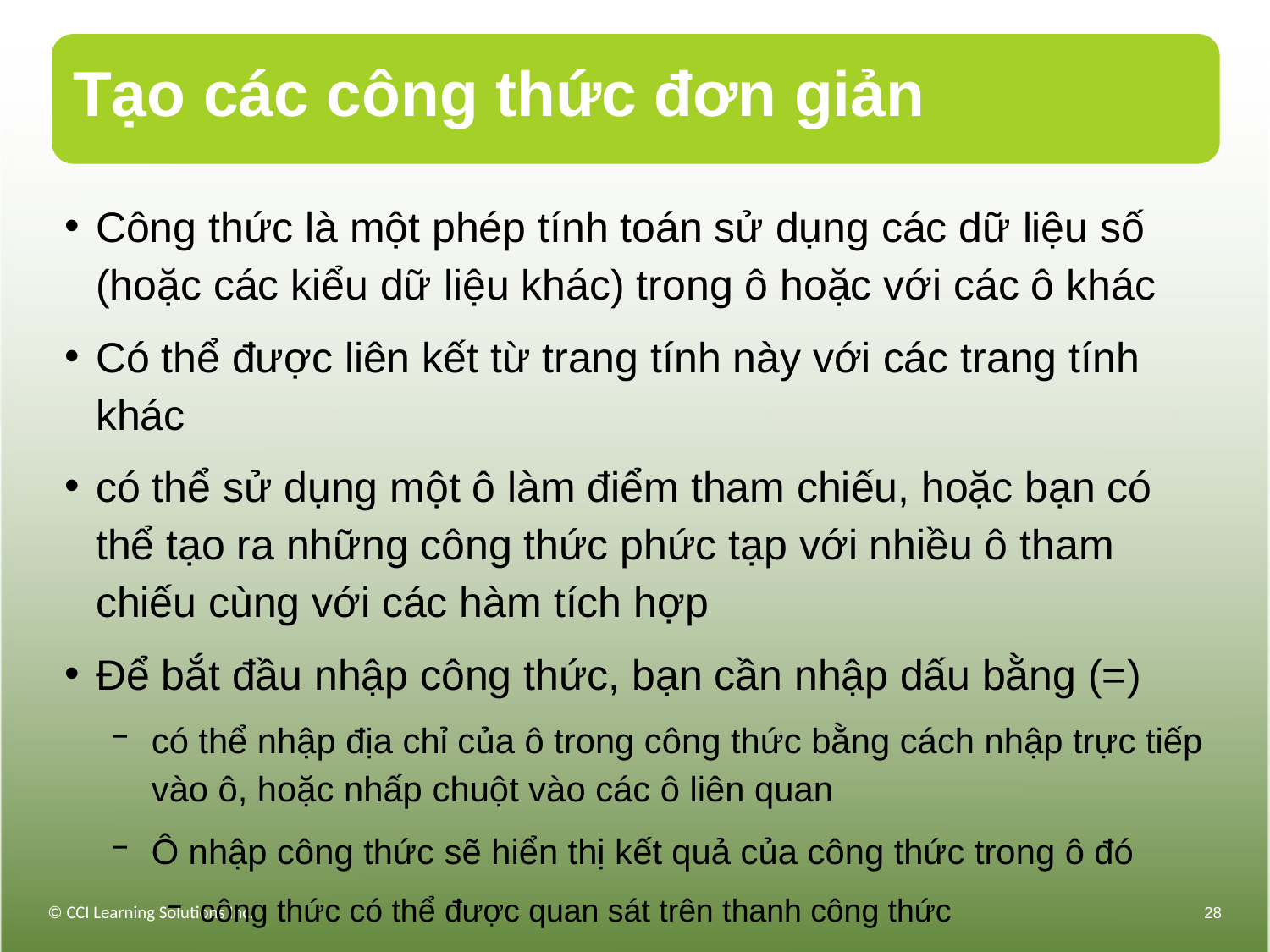

# Tạo các công thức đơn giản
Công thức là một phép tính toán sử dụng các dữ liệu số (hoặc các kiểu dữ liệu khác) trong ô hoặc với các ô khác
Có thể được liên kết từ trang tính này với các trang tính khác
có thể sử dụng một ô làm điểm tham chiếu, hoặc bạn có thể tạo ra những công thức phức tạp với nhiều ô tham chiếu cùng với các hàm tích hợp
Để bắt đầu nhập công thức, bạn cần nhập dấu bằng (=)
có thể nhập địa chỉ của ô trong công thức bằng cách nhập trực tiếp vào ô, hoặc nhấp chuột vào các ô liên quan
Ô nhập công thức sẽ hiển thị kết quả của công thức trong ô đó
công thức có thể được quan sát trên thanh công thức
© CCI Learning Solutions Inc.
28